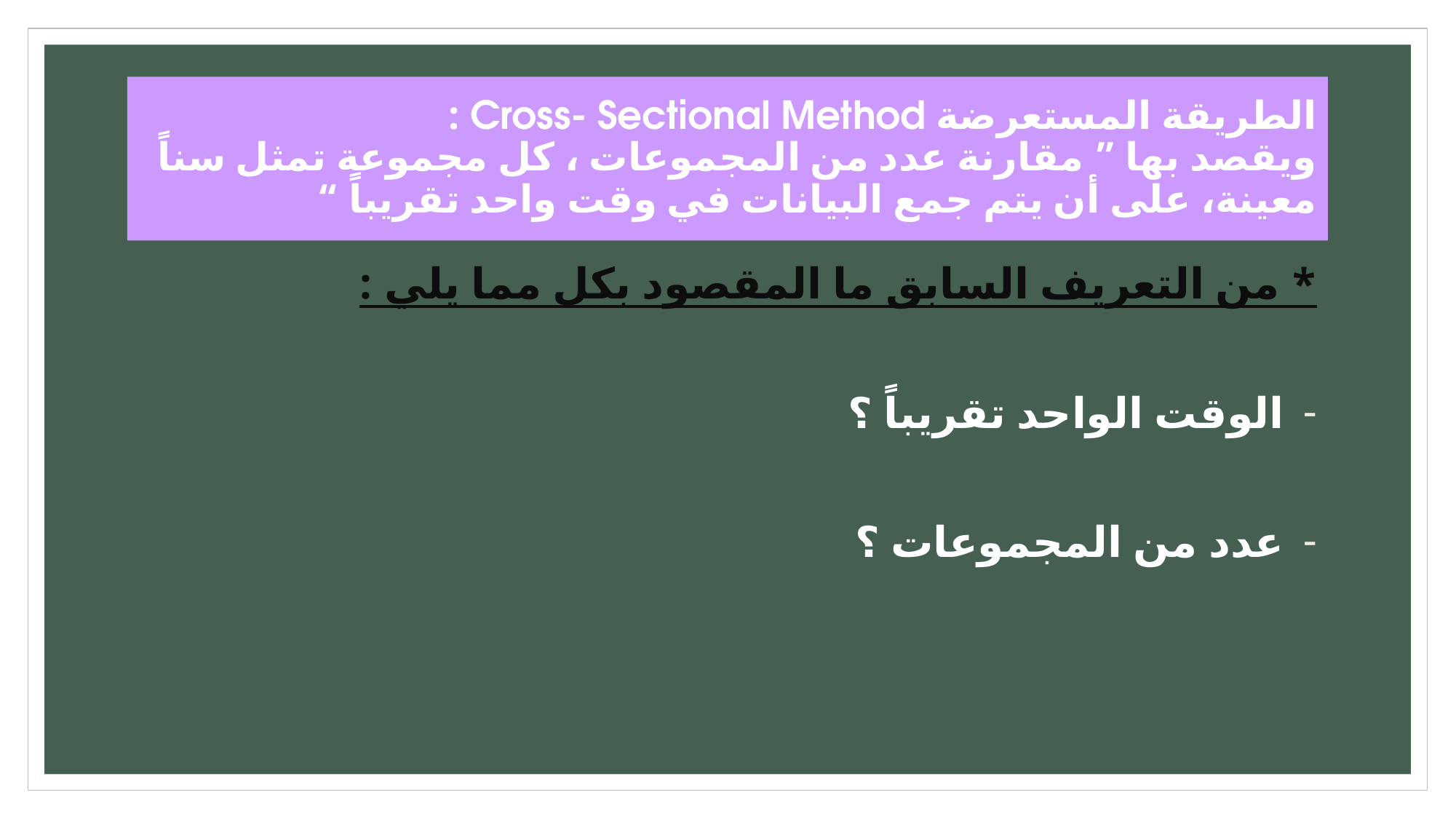

# الطريقة المستعرضة Cross- Sectional Method : ويقصد بها ” مقارنة عدد من المجموعات ، كل مجموعة تمثل سناً معينة، على أن يتم جمع البيانات في وقت واحد تقريباً “
* من التعريف السابق ما المقصود بكل مما يلي :

 الوقت الواحد تقريباً ؟

 عدد من المجموعات ؟